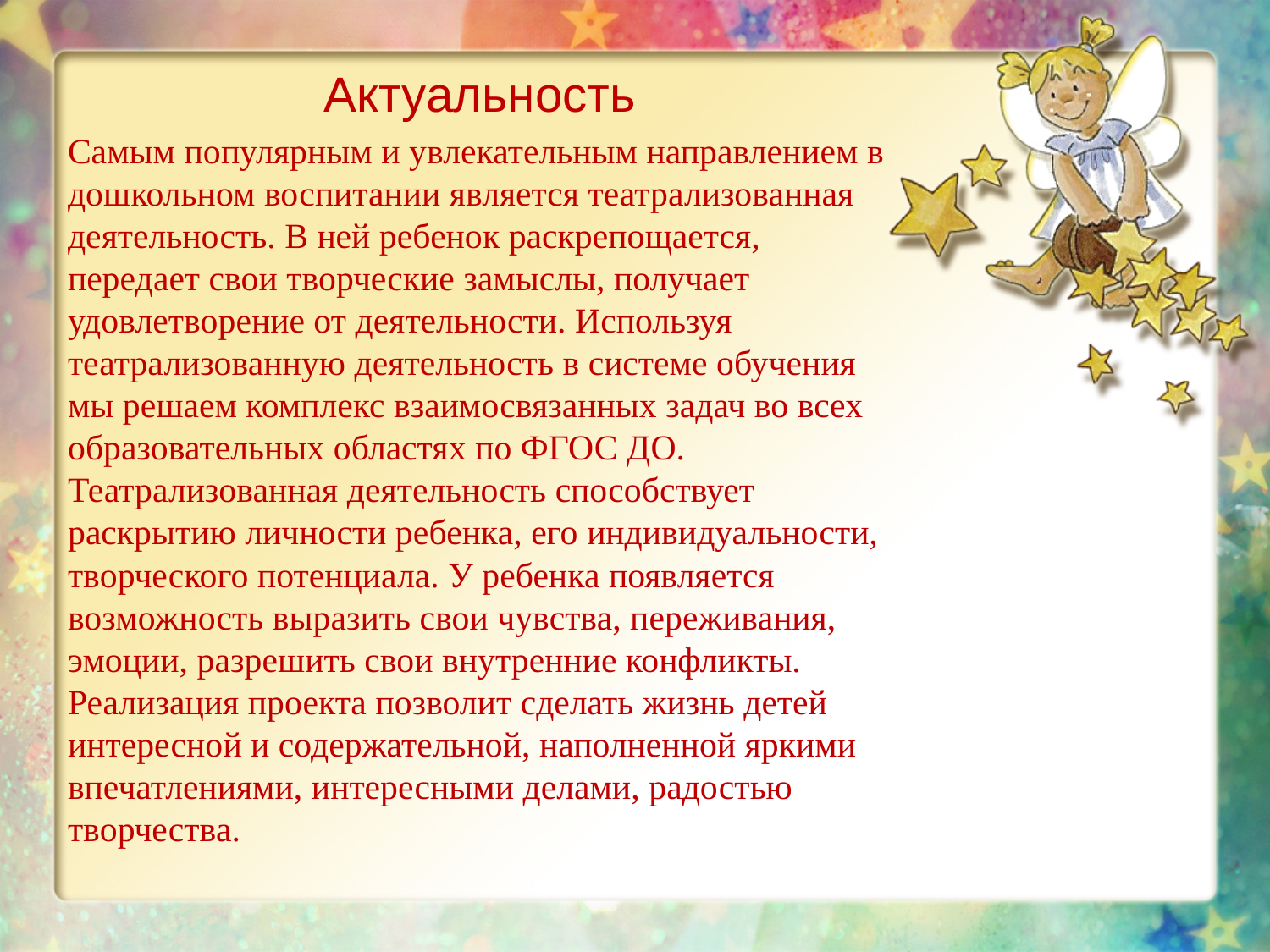

Актуальность
Самым популярным и увлекательным направлением в дошкольном воспитании является театрализованная деятельность. В ней ребенок раскрепощается, передает свои творческие замыслы, получает удовлетворение от деятельности. Используя театрализованную деятельность в системе обучения мы решаем комплекс взаимосвязанных задач во всех образовательных областях по ФГОС ДО. Театрализованная деятельность способствует раскрытию личности ребенка, его индивидуальности, творческого потенциала. У ребенка появляется возможность выразить свои чувства, переживания, эмоции, разрешить свои внутренние конфликты. Реализация проекта позволит сделать жизнь детей интересной и содержательной, наполненной яркими впечатлениями, интересными делами, радостью творчества.